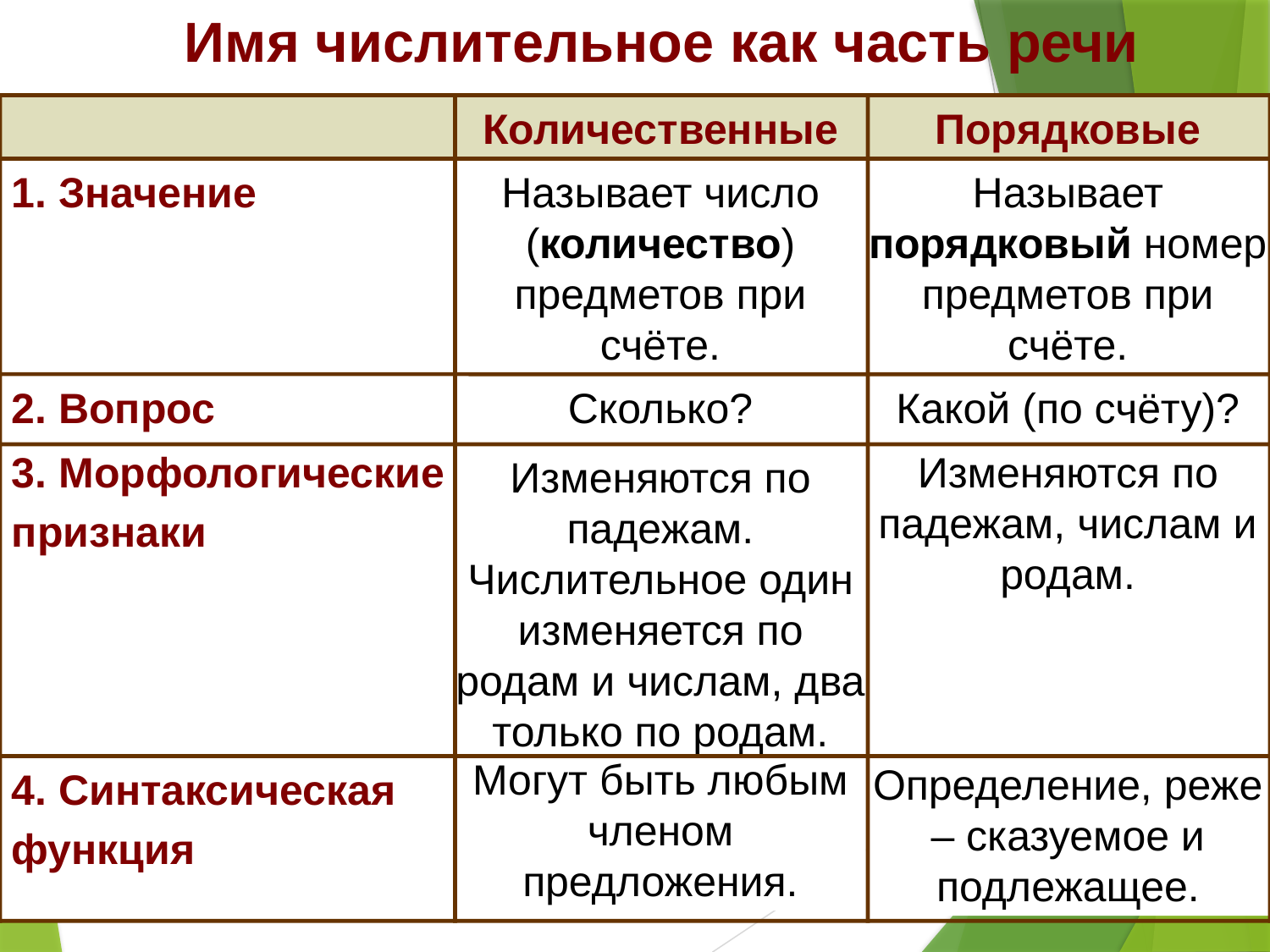

Имя числительное как часть речи

Количественные

Порядковые

 1. Значение

Называет число (количество) предметов при счёте.
Называет порядковый номер предметов при счёте.
 2. Вопрос

Сколько?
Какой (по счёту)?
 3. Морфологические
 признаки
Изменяются по падежам, числам и родам.

Изменяются по падежам. Числительное один изменяется по родам и числам, два только по родам.
Могут быть любым членом предложения.
Определение, реже – сказуемое и подлежащее.
 4. Синтаксическая
 функция